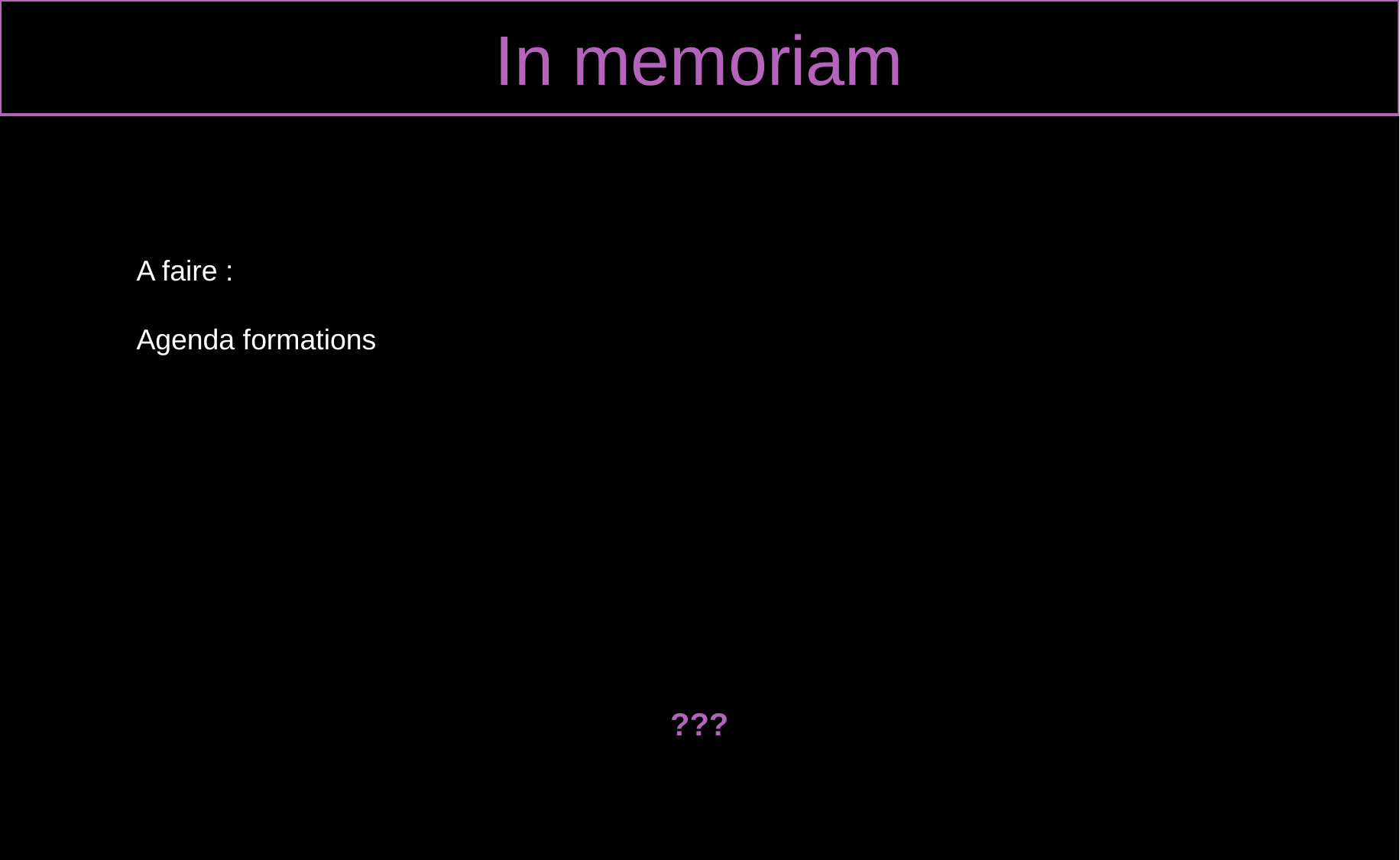

In memoriam
A faire :

Agenda formations

???